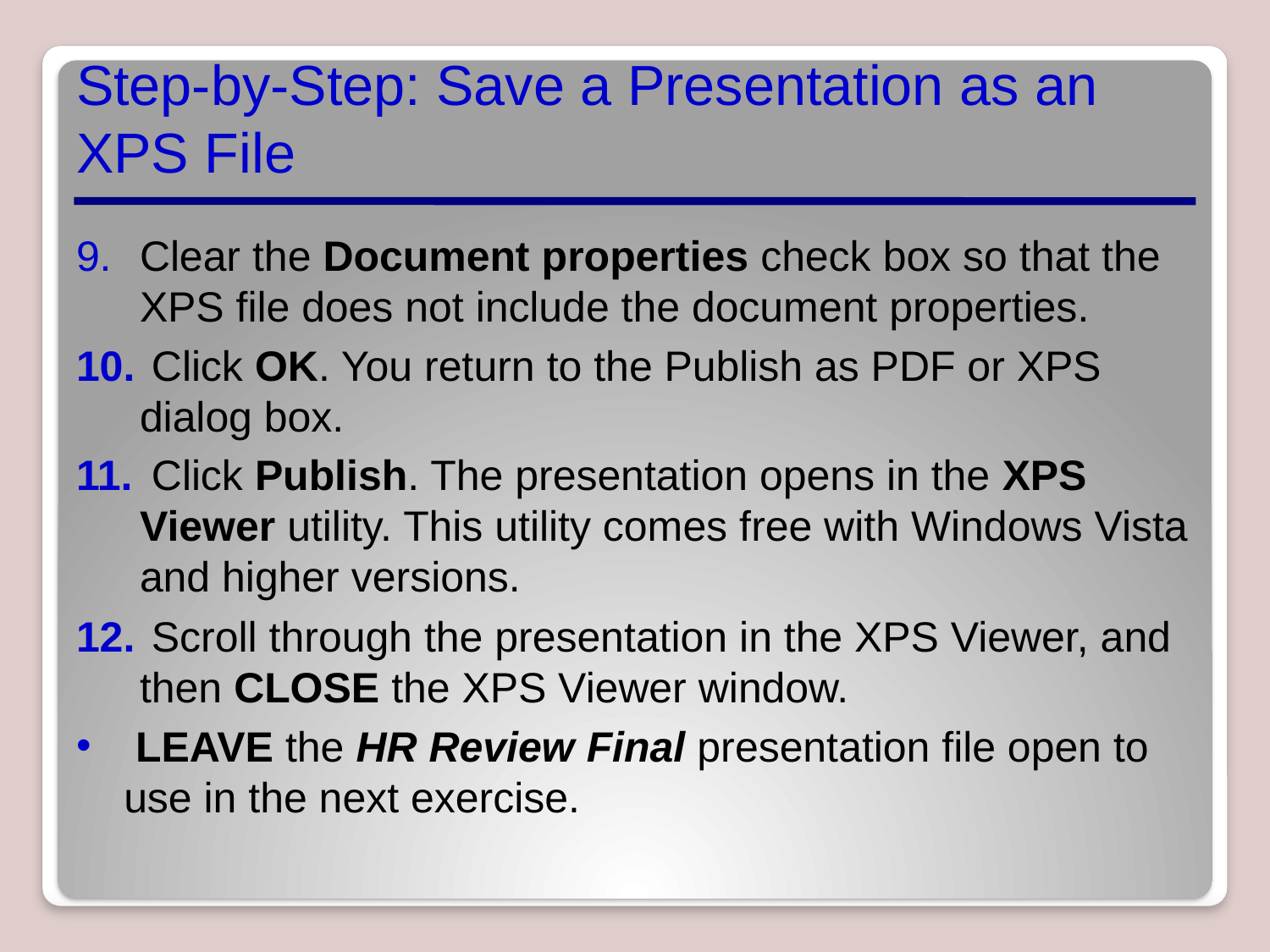

# Step-by-Step: Save a Presentation as an XPS File
Clear the Document properties check box so that the XPS file does not include the document properties.
 Click OK. You return to the Publish as PDF or XPS dialog box.
 Click Publish. The presentation opens in the XPS Viewer utility. This utility comes free with Windows Vista and higher versions.
 Scroll through the presentation in the XPS Viewer, and then CLOSE the XPS Viewer window.
 LEAVE the HR Review Final presentation file open to use in the next exercise.